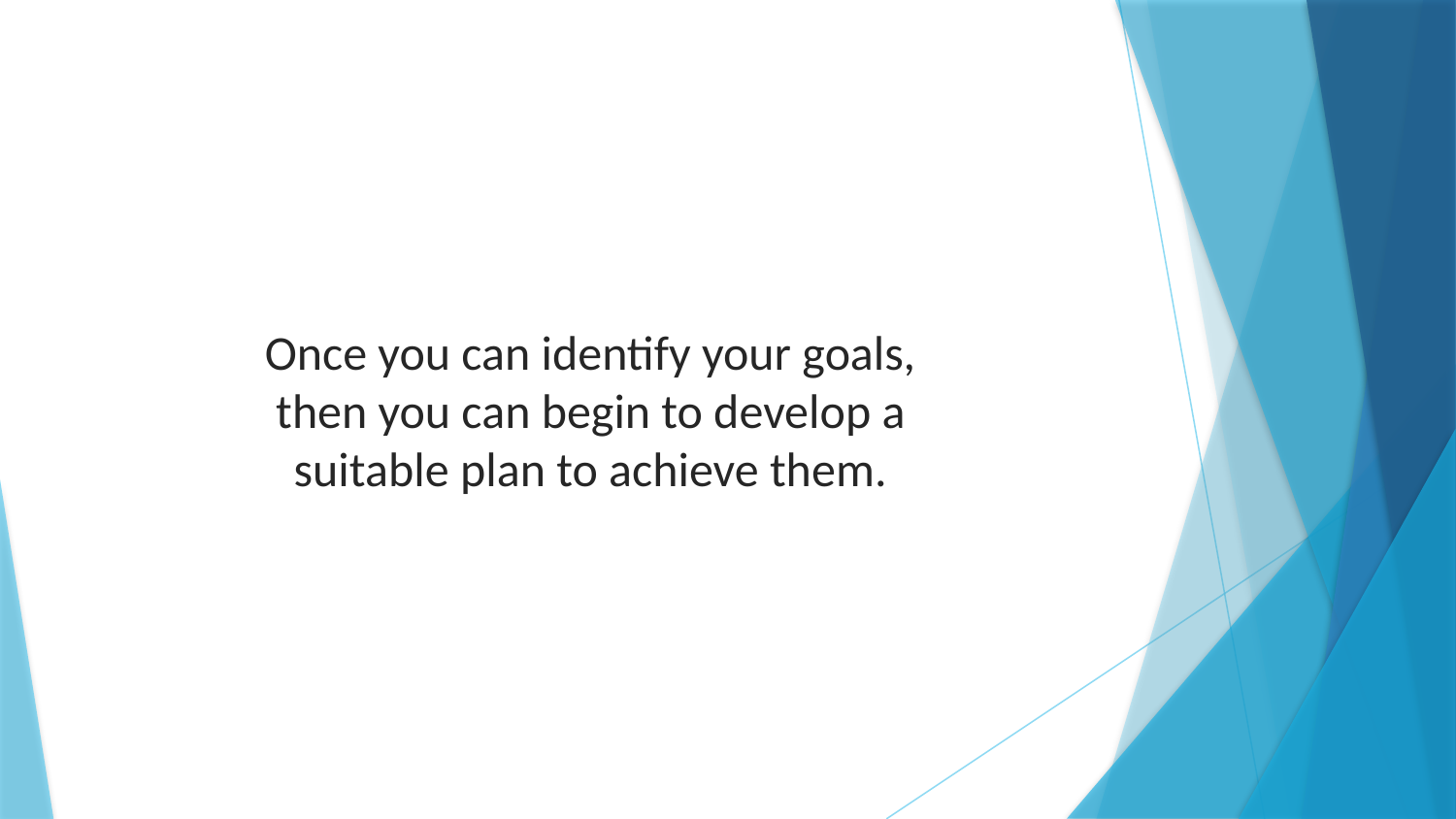

Once you can identify your goals, then you can begin to develop a suitable plan to achieve them.